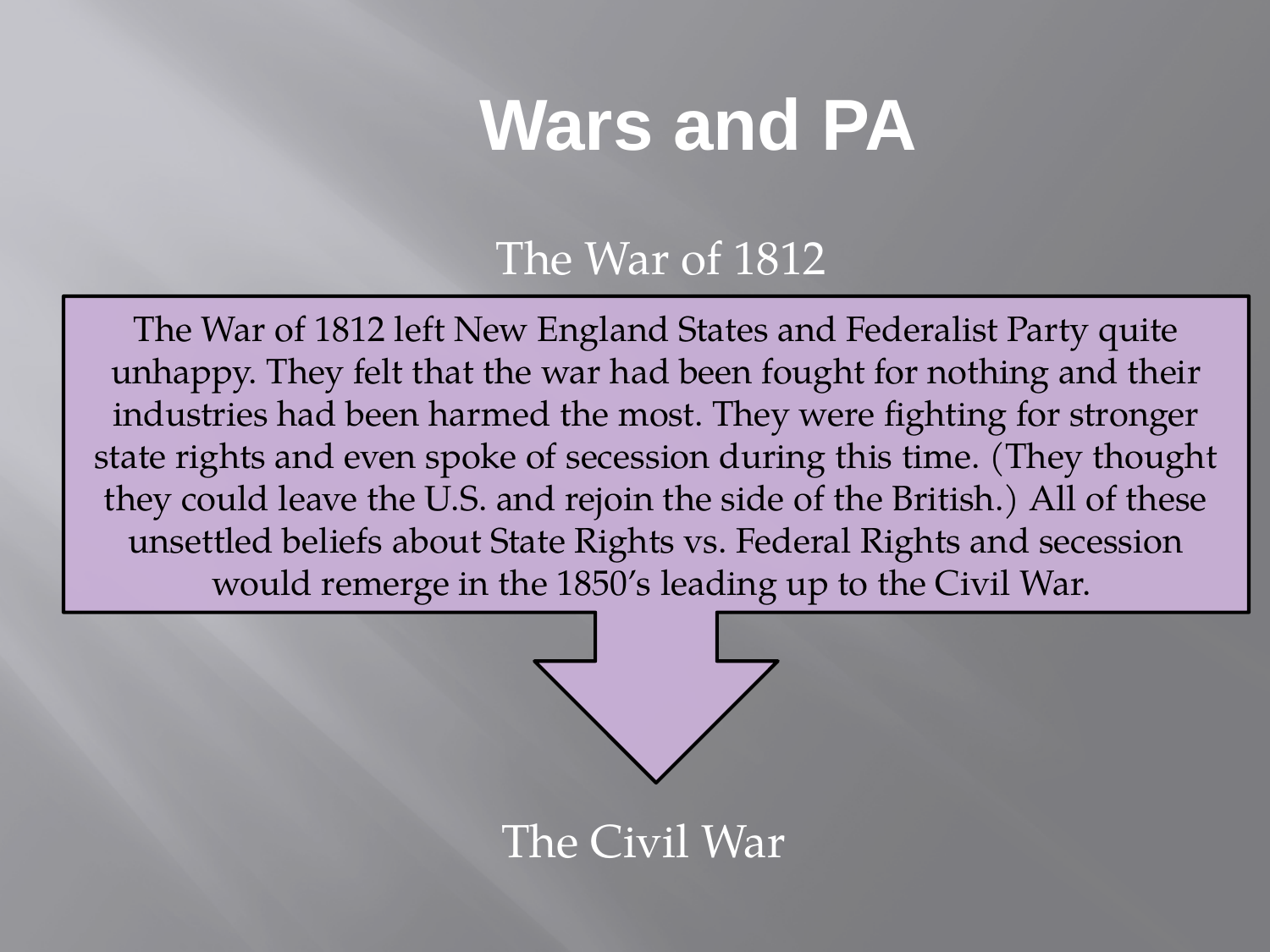

Wars and PA
   The War of 1812

The Civil War
The War of 1812 left New England States and Federalist Party quite unhappy. They felt that the war had been fought for nothing and their industries had been harmed the most. They were fighting for stronger state rights and even spoke of secession during this time. (They thought they could leave the U.S. and rejoin the side of the British.) All of these unsettled beliefs about State Rights vs. Federal Rights and secession would remerge in the 1850’s leading up to the Civil War.